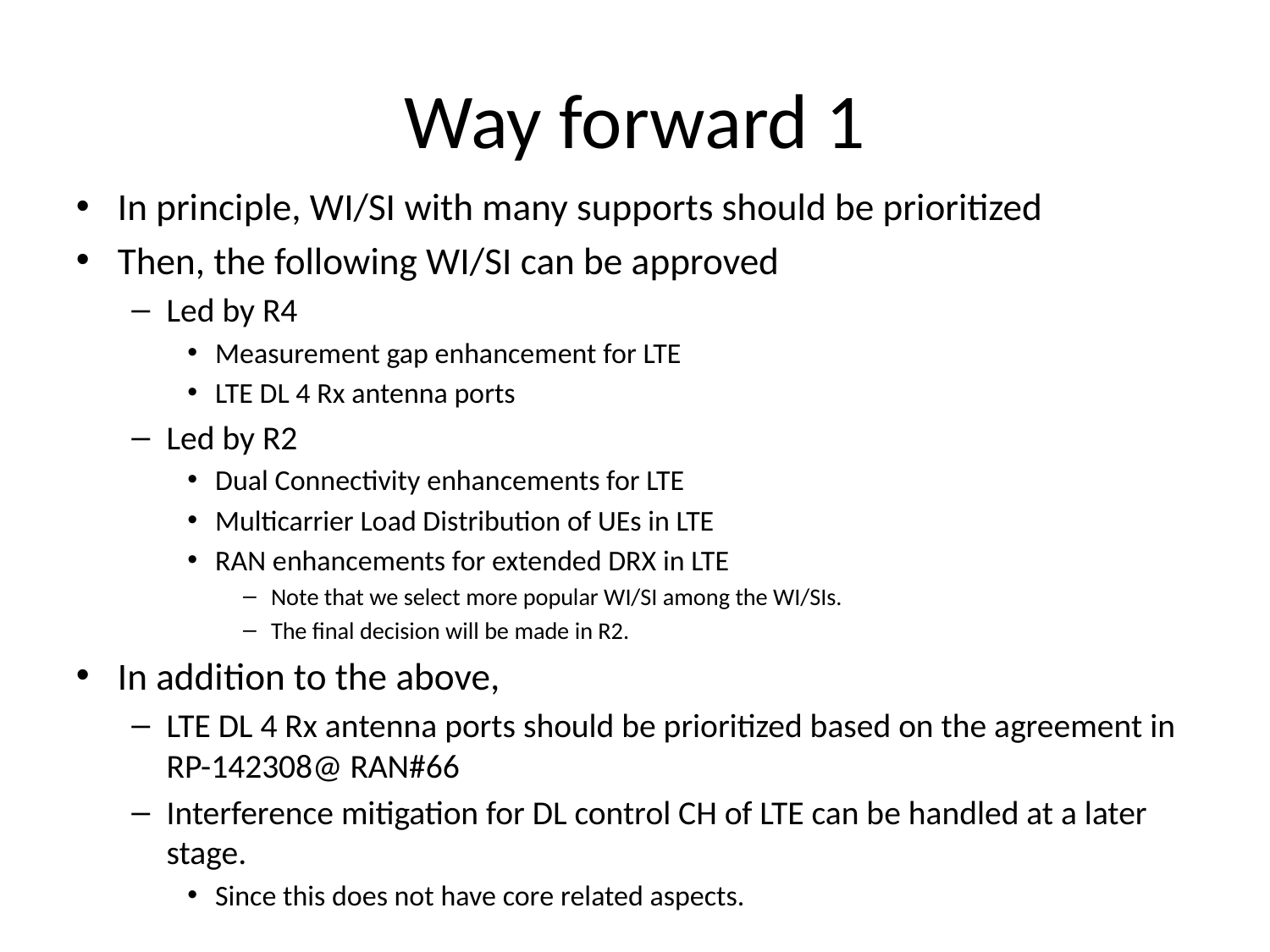

# Way forward 1
In principle, WI/SI with many supports should be prioritized
Then, the following WI/SI can be approved
Led by R4
Measurement gap enhancement for LTE
LTE DL 4 Rx antenna ports
Led by R2
Dual Connectivity enhancements for LTE
Multicarrier Load Distribution of UEs in LTE
RAN enhancements for extended DRX in LTE
Note that we select more popular WI/SI among the WI/SIs.
The final decision will be made in R2.
In addition to the above,
LTE DL 4 Rx antenna ports should be prioritized based on the agreement in RP-142308@ RAN#66
Interference mitigation for DL control CH of LTE can be handled at a later stage.
Since this does not have core related aspects.